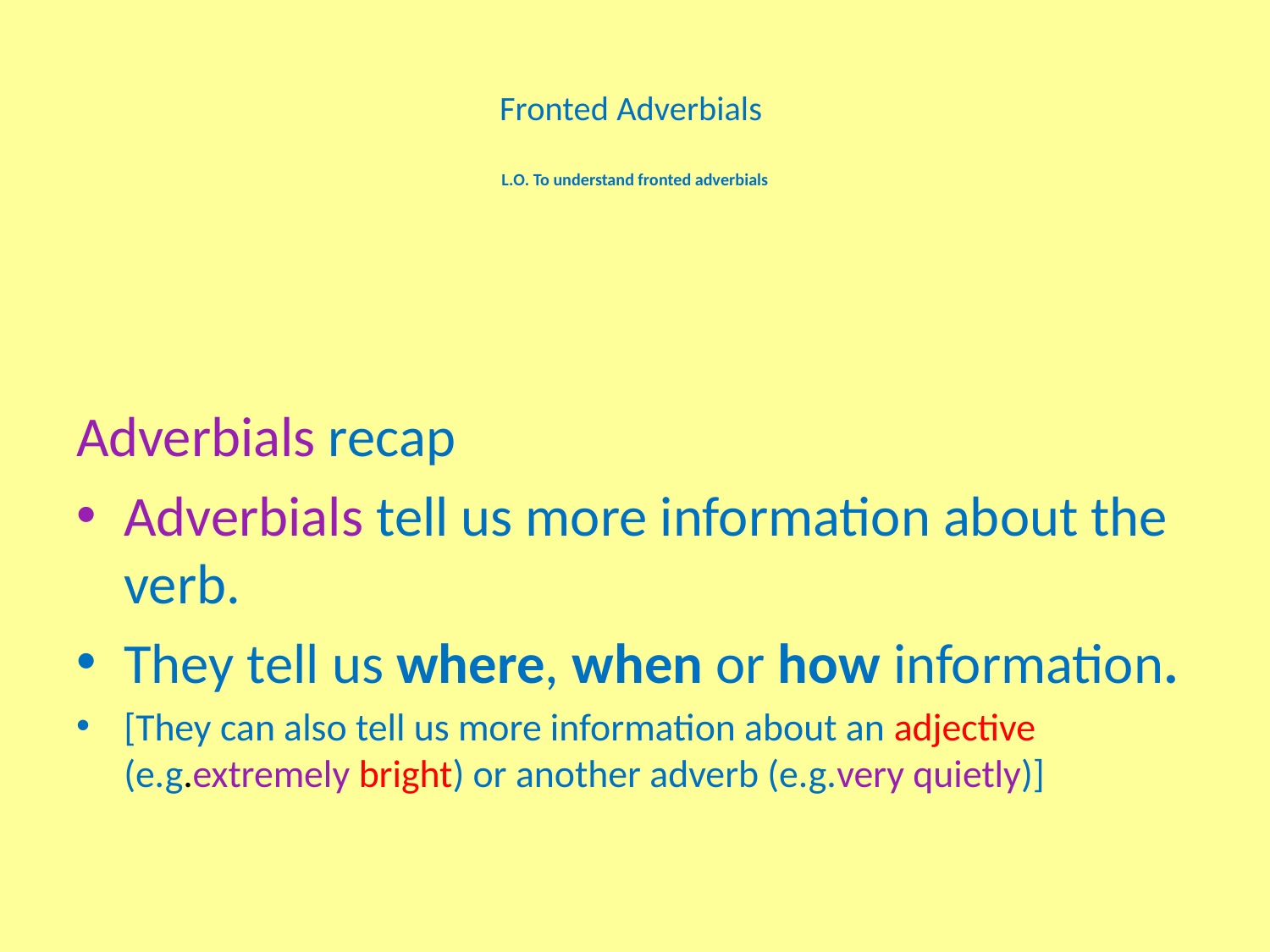

# Fronted Adverbials L.O. To understand fronted adverbials

Adverbials recap
Adverbials tell us more information about the verb.
They tell us where, when or how information.
[They can also tell us more information about an adjective (e.g.extremely bright) or another adverb (e.g.very quietly)]